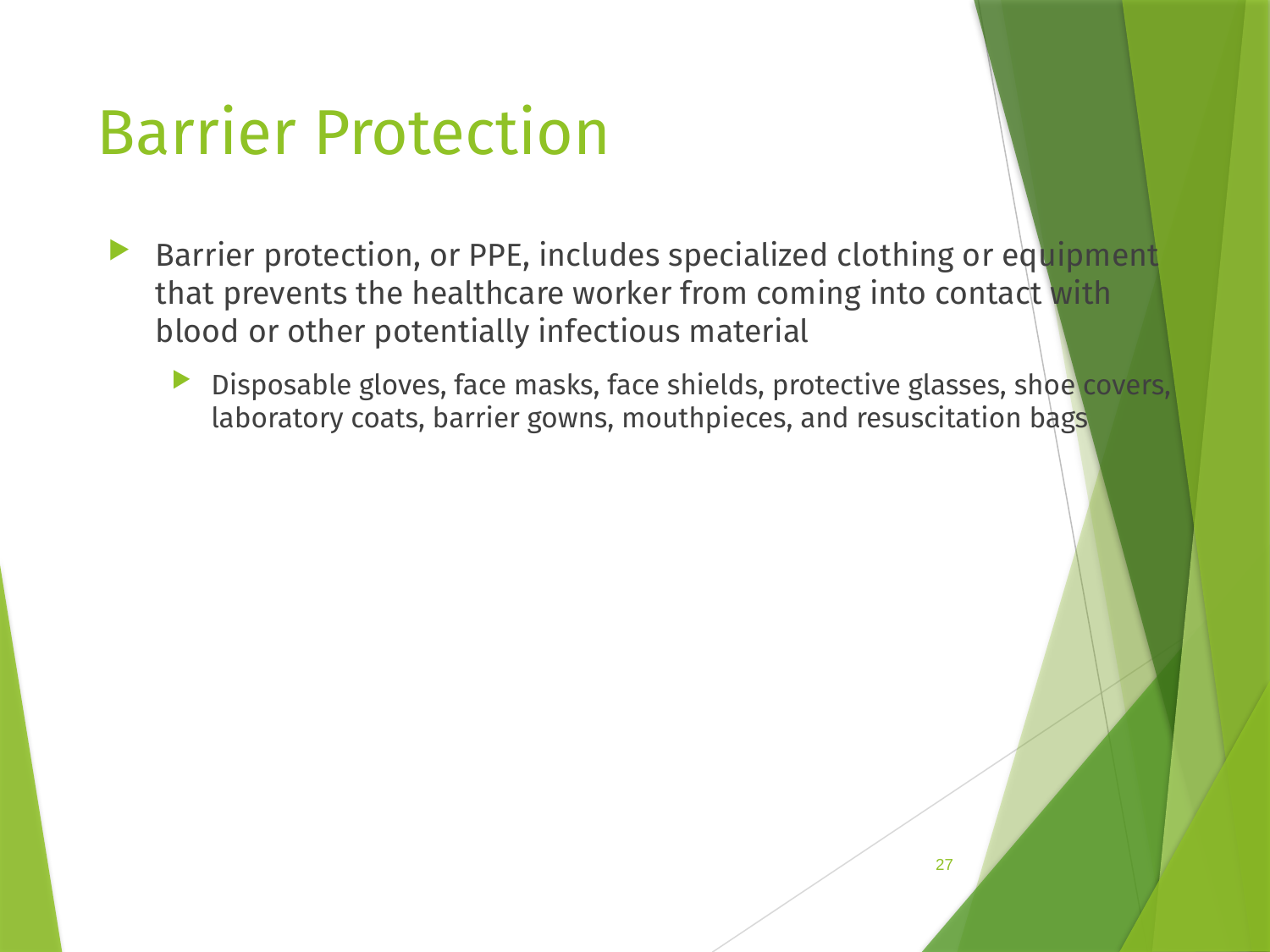

# Barrier Protection
Barrier protection, or PPE, includes specialized clothing or equipment that prevents the healthcare worker from coming into contact with blood or other potentially infectious material
Disposable gloves, face masks, face shields, protective glasses, shoe covers, laboratory coats, barrier gowns, mouthpieces, and resuscitation bags

 27